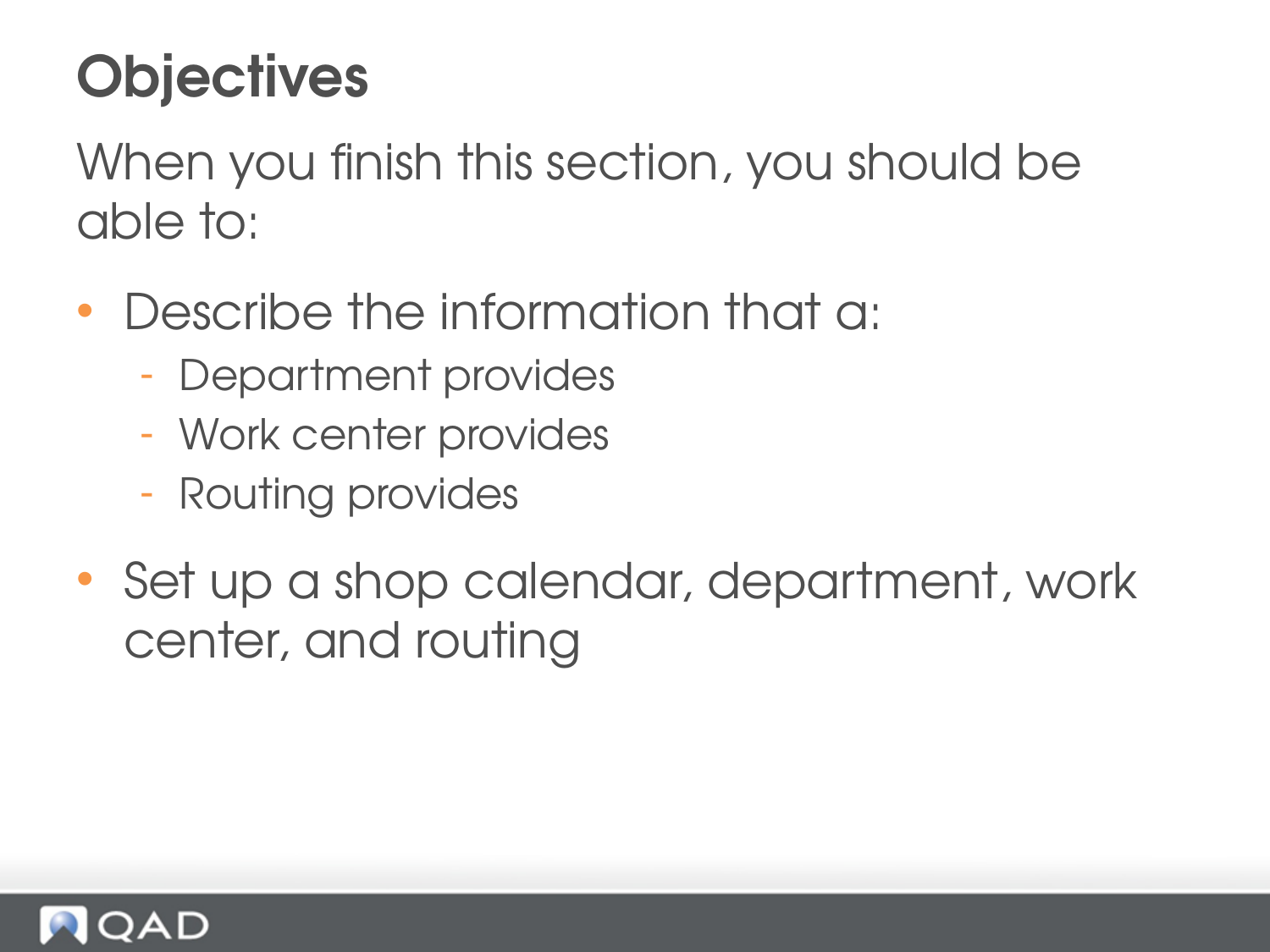

# Objectives
When you finish this section, you should be able to:
Describe the information that a:
Department provides
Work center provides
Routing provides
Set up a shop calendar, department, work center, and routing